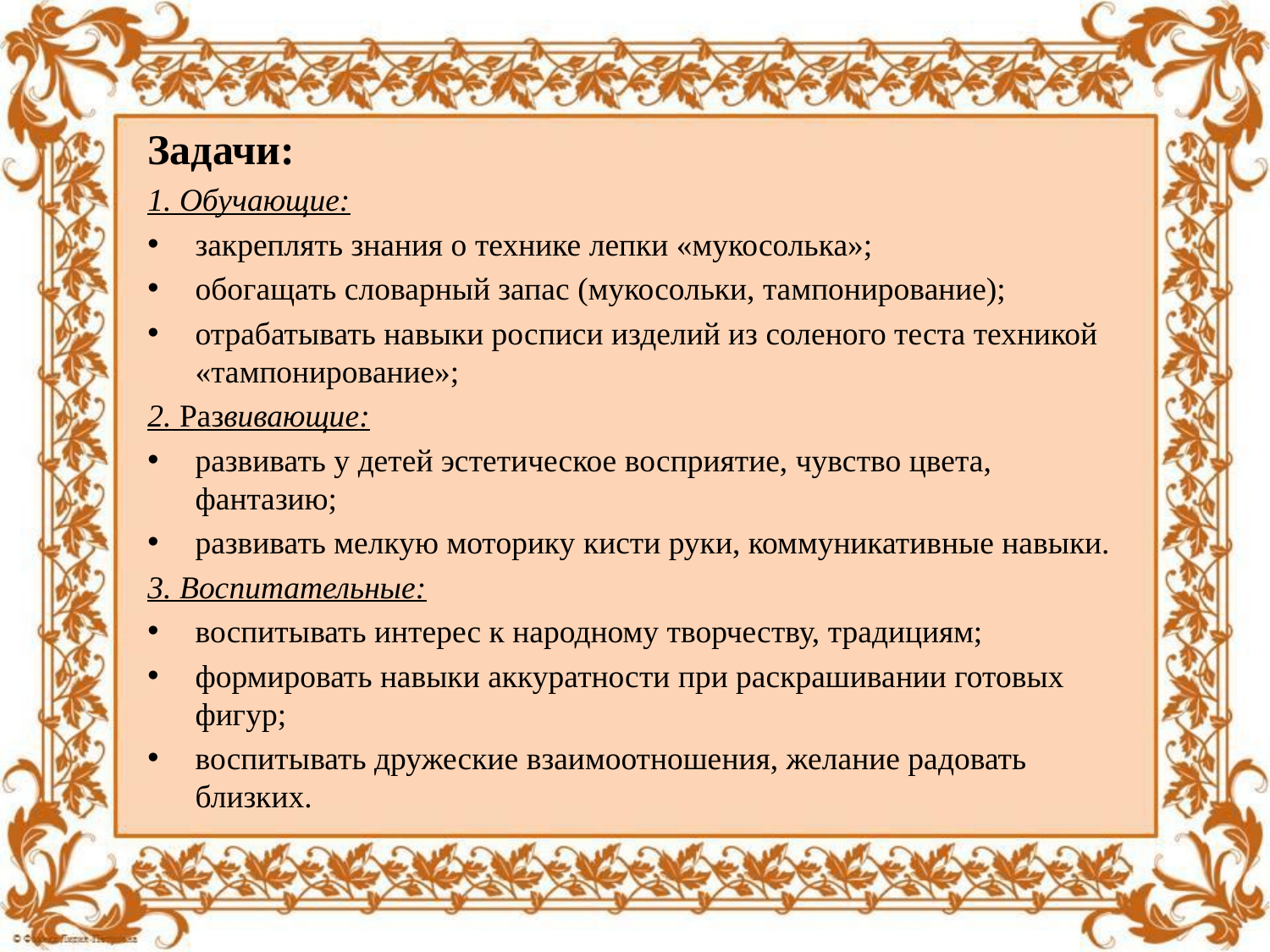

Задачи:
1. Обучающие:
закреплять знания о технике лепки «мукосолька»;
обогащать словарный запас (мукосольки, тампонирование);
отрабатывать навыки росписи изделий из соленого теста техникой «тампонирование»;
2. Развивающие:
развивать у детей эстетическое восприятие, чувство цвета, фантазию;
развивать мелкую моторику кисти руки, коммуникативные навыки.
3. Воспитательные:
воспитывать интерес к народному творчеству, традициям;
формировать навыки аккуратности при раскрашивании готовых фигур;
воспитывать дружеские взаимоотношения, желание радовать близких.